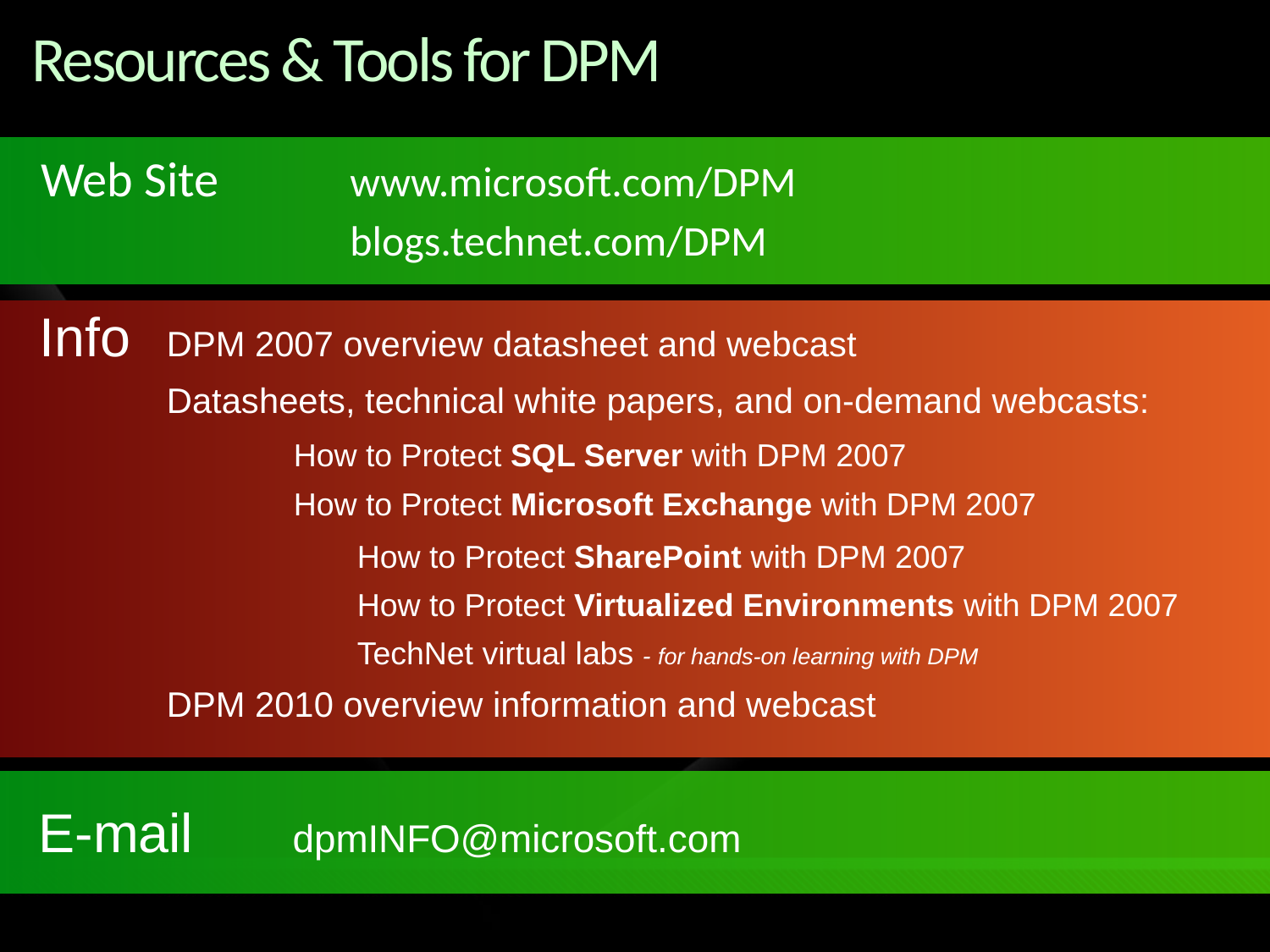

# Resources & Tools for DPM
Web Site   	www.microsoft.com/DPM
			blogs.technet.com/DPM

Info	DPM 2007 overview datasheet and webcast
	Datasheets, technical white papers, and on-demand webcasts:
	How to Protect SQL Server with DPM 2007
	How to Protect Microsoft Exchange with DPM 2007
	How to Protect SharePoint with DPM 2007
	How to Protect Virtualized Environments with DPM 2007
	TechNet virtual labs - for hands-on learning with DPM
DPM 2010 overview information and webcast

E-mail	dpmINFO@microsoft.com